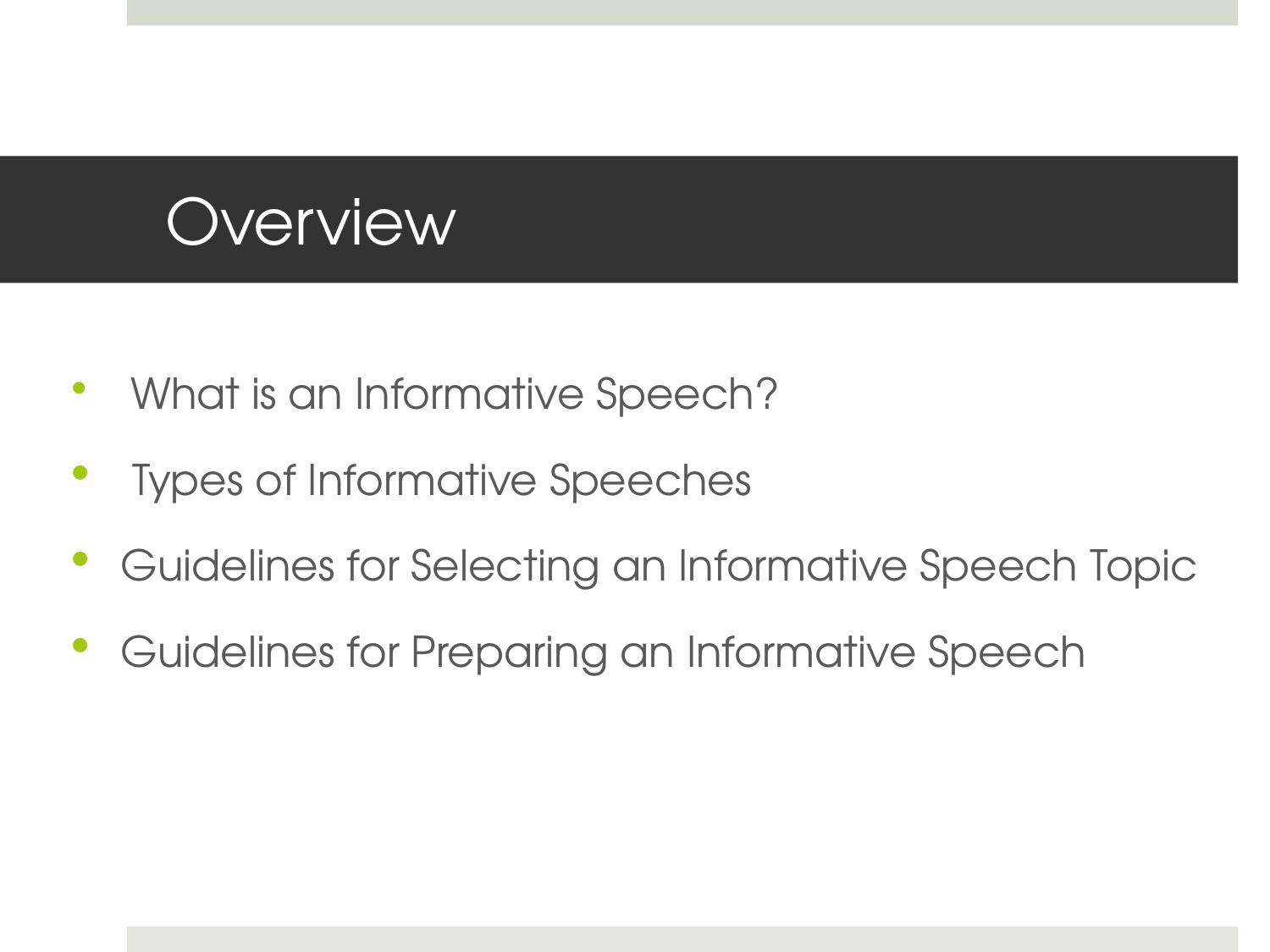

# Overview
 What is an Informative Speech?
 Types of Informative Speeches
Guidelines for Selecting an Informative Speech Topic
Guidelines for Preparing an Informative Speech